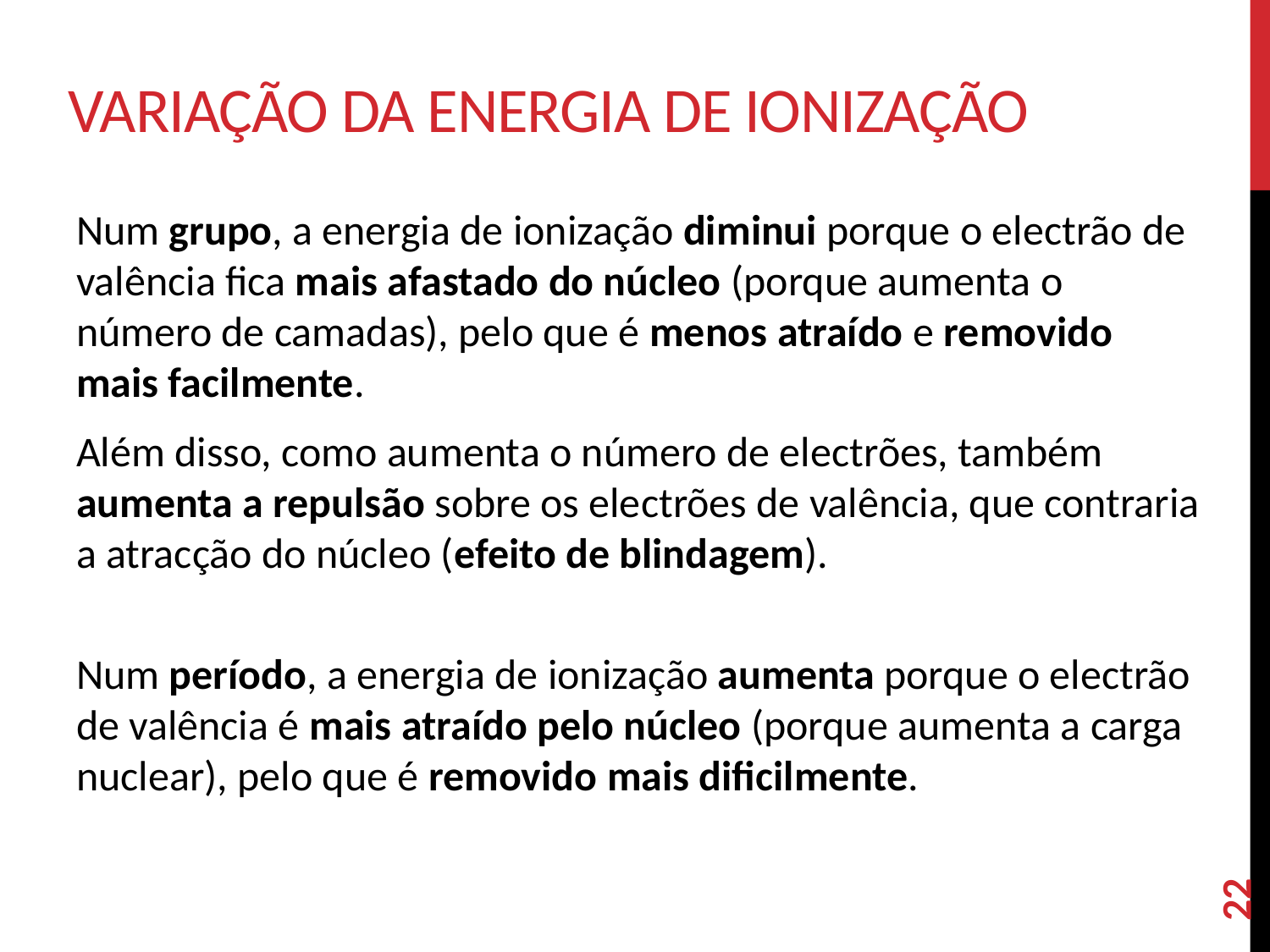

# Variação da Energia de ionização
Num grupo, a energia de ionização diminui porque o electrão de valência fica mais afastado do núcleo (porque aumenta o número de camadas), pelo que é menos atraído e removido mais facilmente.
Além disso, como aumenta o número de electrões, também aumenta a repulsão sobre os electrões de valência, que contraria a atracção do núcleo (efeito de blindagem).
Num período, a energia de ionização aumenta porque o electrão de valência é mais atraído pelo núcleo (porque aumenta a carga nuclear), pelo que é removido mais dificilmente.
22